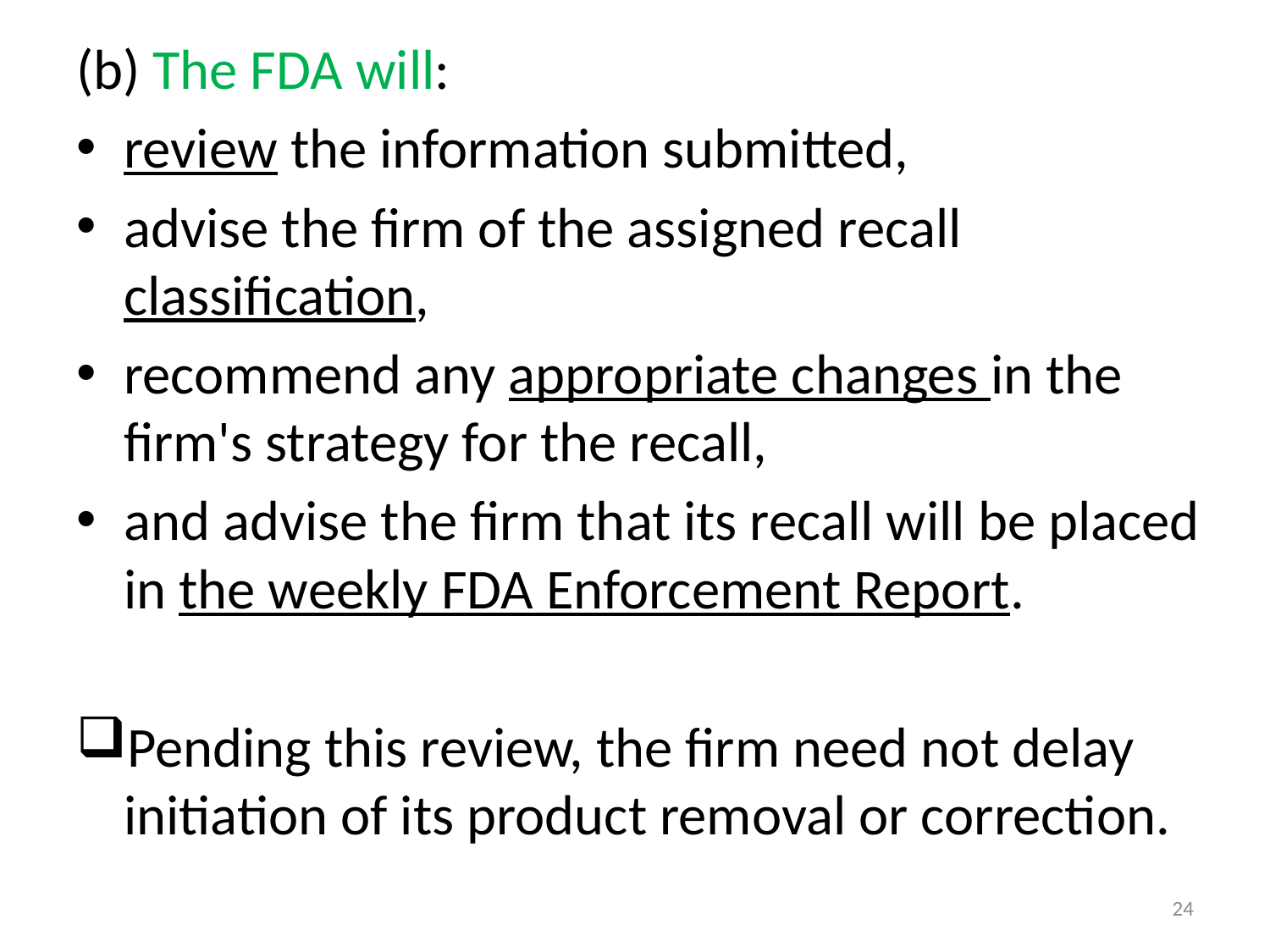

(b) The FDA will:
review the information submitted,
advise the firm of the assigned recall classification,
recommend any appropriate changes in the firm's strategy for the recall,
and advise the firm that its recall will be placed in the weekly FDA Enforcement Report.

Pending this review, the firm need not delay initiation of its product removal or correction.

24